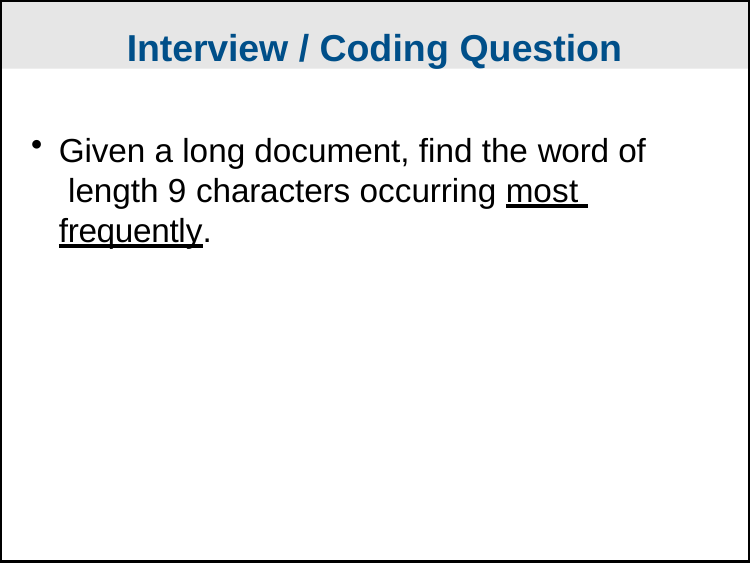

Interview / Coding Question
Given a long document, find the word of  length 9 characters occurring most  frequently.